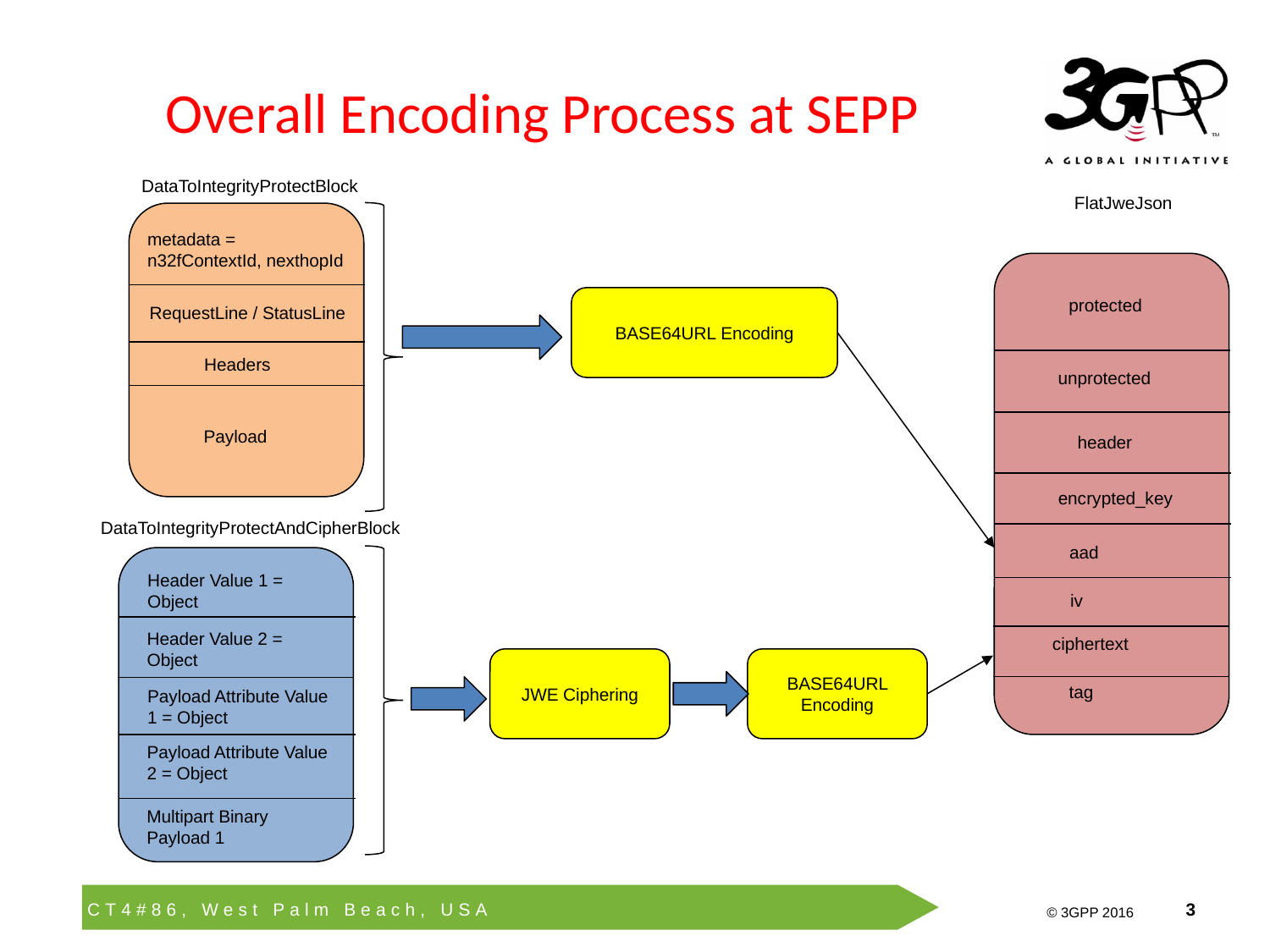

# Overall Encoding Process at SEPP
DataToIntegrityProtectBlock

metadata = n32fContextId, nexthopId
RequestLine / StatusLine
Headers
Payload
FlatJweJson

protected
unprotected
header
encrypted_key
aad
iv
ciphertext
tag

BASE64URL Encoding

DataToIntegrityProtectAndCipherBlock

Header Value 1 = Object
Header Value 2 = Object
Payload Attribute Value 1 = Object
Payload Attribute Value 2 = Object
Multipart Binary Payload 1

BASE64URL Encoding
JWE Ciphering